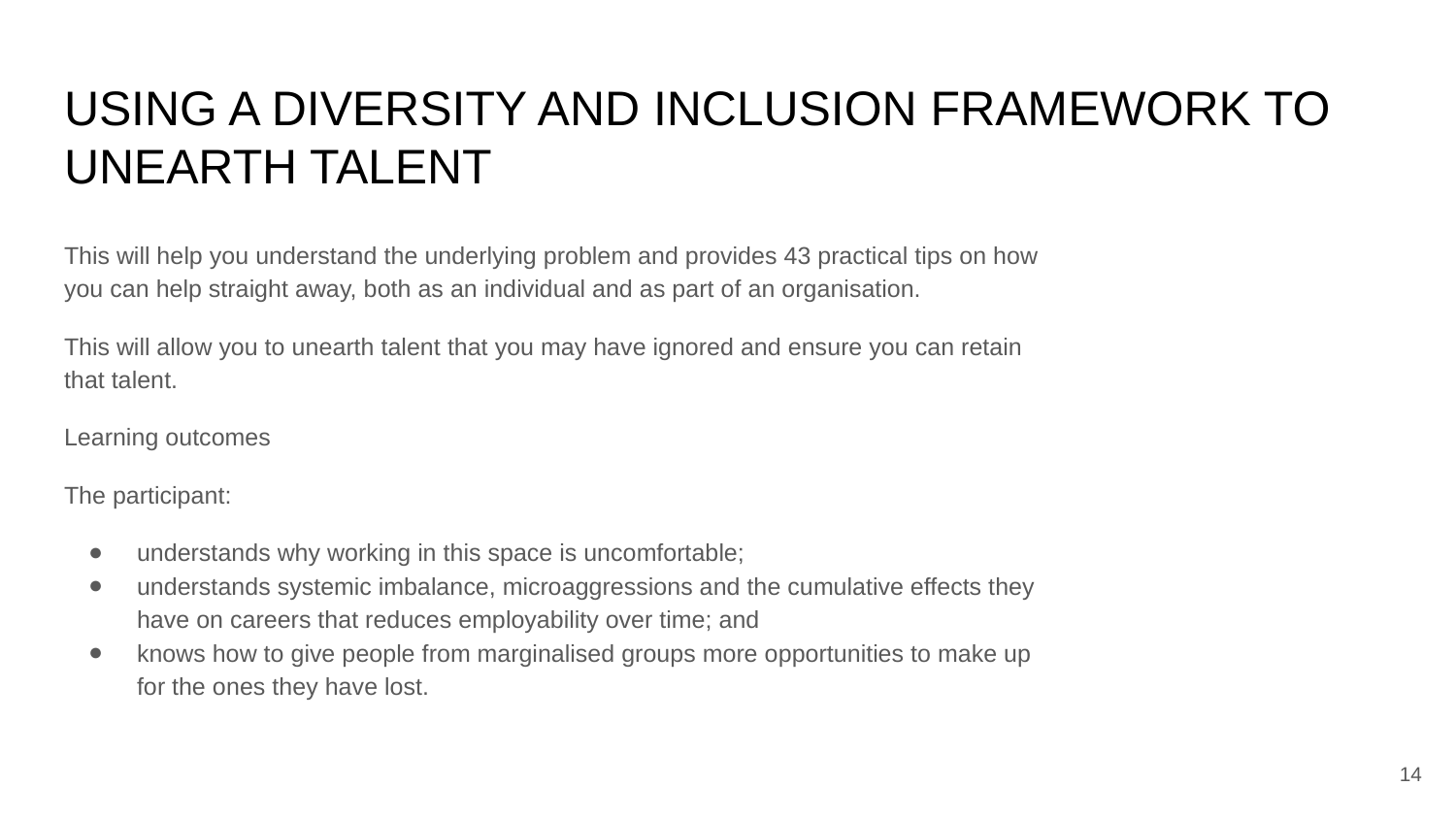

# USING A DIVERSITY AND INCLUSION FRAMEWORK TO UNEARTH TALENT
This will help you understand the underlying problem and provides 43 practical tips on how you can help straight away, both as an individual and as part of an organisation.
This will allow you to unearth talent that you may have ignored and ensure you can retain that talent.
Learning outcomes
The participant:
understands why working in this space is uncomfortable;
understands systemic imbalance, microaggressions and the cumulative effects they have on careers that reduces employability over time; and
knows how to give people from marginalised groups more opportunities to make up for the ones they have lost.

14